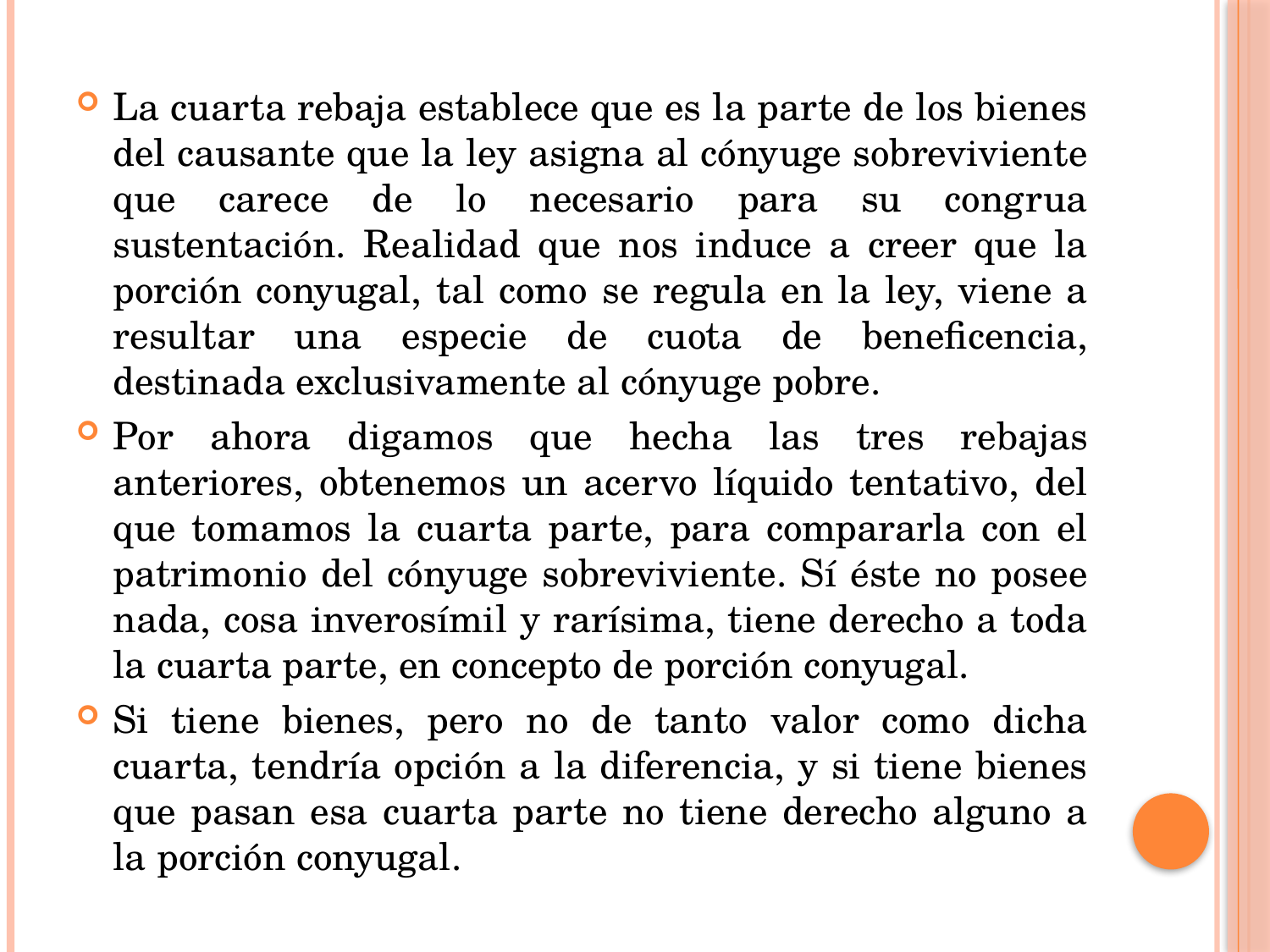

La cuarta rebaja establece que es la parte de los bienes del causante que la ley asigna al cónyuge sobreviviente que carece de lo necesario para su congrua sustentación. Realidad que nos induce a creer que la porción conyugal, tal como se regula en la ley, viene a resultar una especie de cuota de beneficencia, destinada exclusivamente al cónyuge pobre.
Por ahora digamos que hecha las tres rebajas anteriores, obtenemos un acervo líquido tentativo, del que tomamos la cuarta parte, para compararla con el patrimonio del cónyuge sobreviviente. Sí éste no posee nada, cosa inverosímil y rarísima, tiene derecho a toda la cuarta parte, en concepto de porción conyugal.
Si tiene bienes, pero no de tanto valor como dicha cuarta, tendría opción a la diferencia, y si tiene bienes que pasan esa cuarta parte no tiene derecho alguno a la porción conyugal.